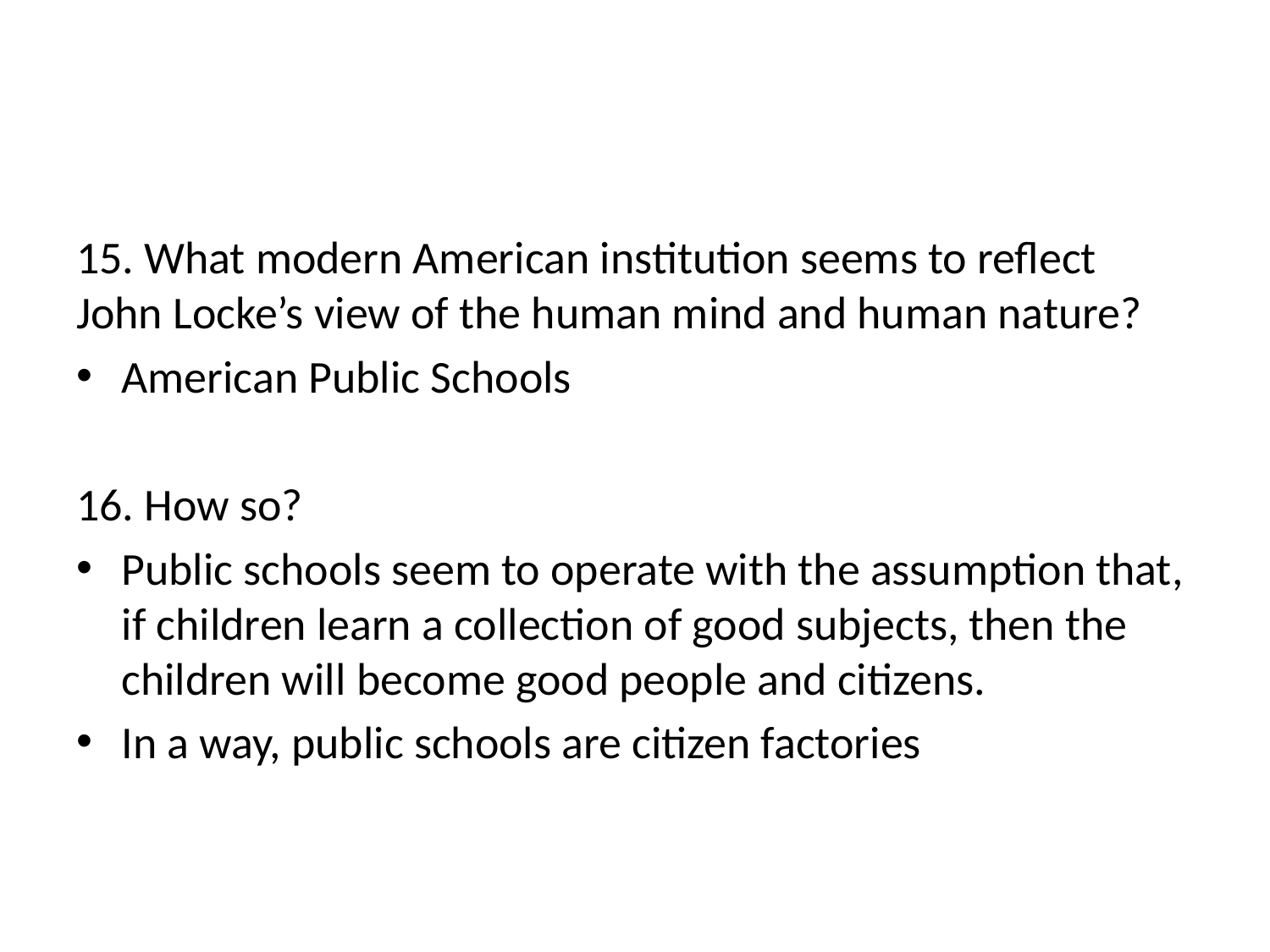

#
15. What modern American institution seems to reflect John Locke’s view of the human mind and human nature?
American Public Schools

16. How so?
Public schools seem to operate with the assumption that, if children learn a collection of good subjects, then the children will become good people and citizens.
In a way, public schools are citizen factories